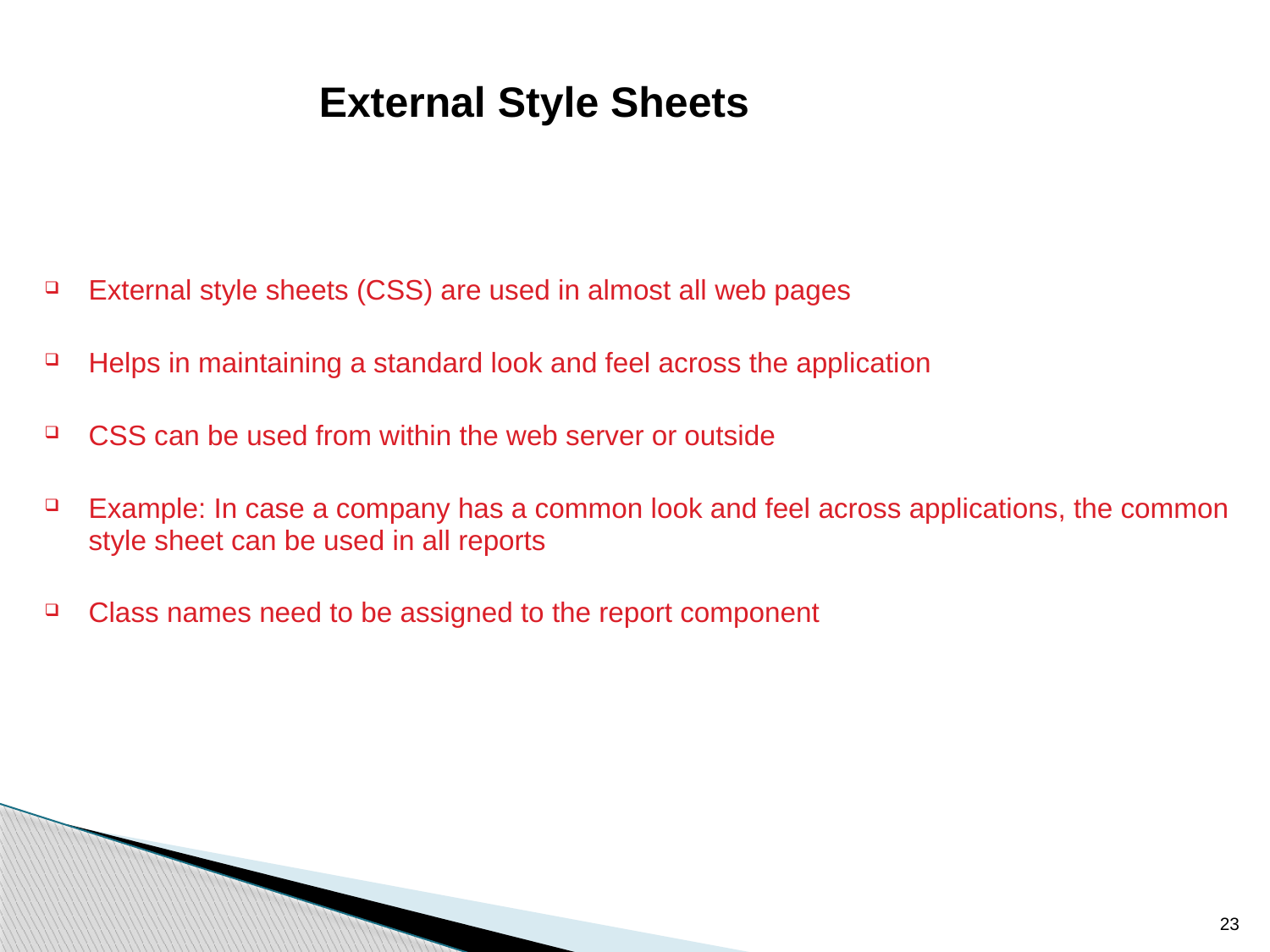

# External Style Sheets

External style sheets (CSS) are used in almost all web pages
Helps in maintaining a standard look and feel across the application
CSS can be used from within the web server or outside
Example: In case a company has a common look and feel across applications, the common style sheet can be used in all reports
Class names need to be assigned to the report component
23